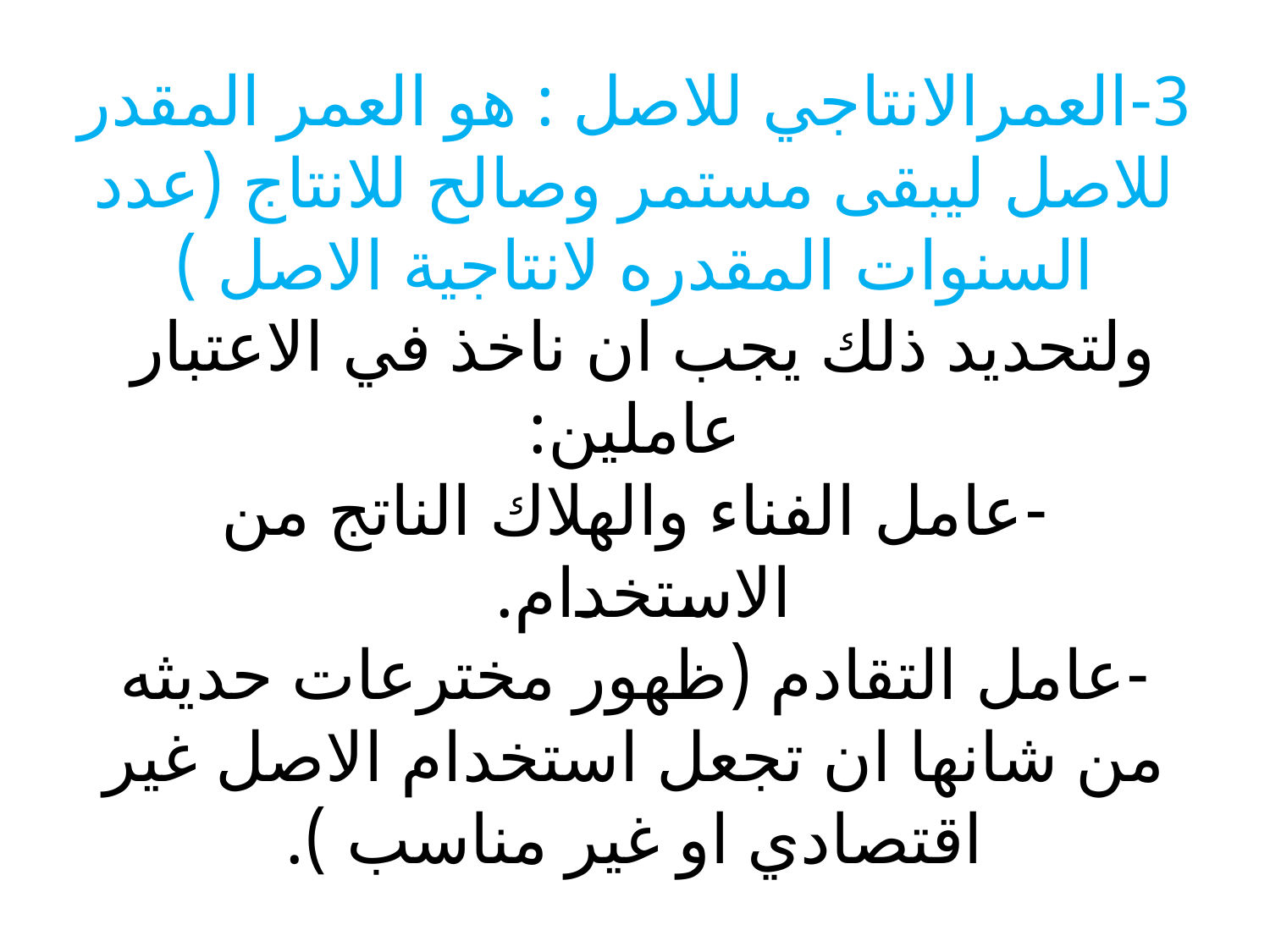

# 3-العمرالانتاجي للاصل : هو العمر المقدر للاصل ليبقى مستمر وصالح للانتاج (عدد السنوات المقدره لانتاجية الاصل ) ولتحديد ذلك يجب ان ناخذ في الاعتبار  عاملين: -عامل الفناء والهلاك الناتج من الاستخدام. -عامل التقادم (ظهور مخترعات حديثه من شانها ان تجعل استخدام الاصل غير اقتصادي او غير مناسب ).